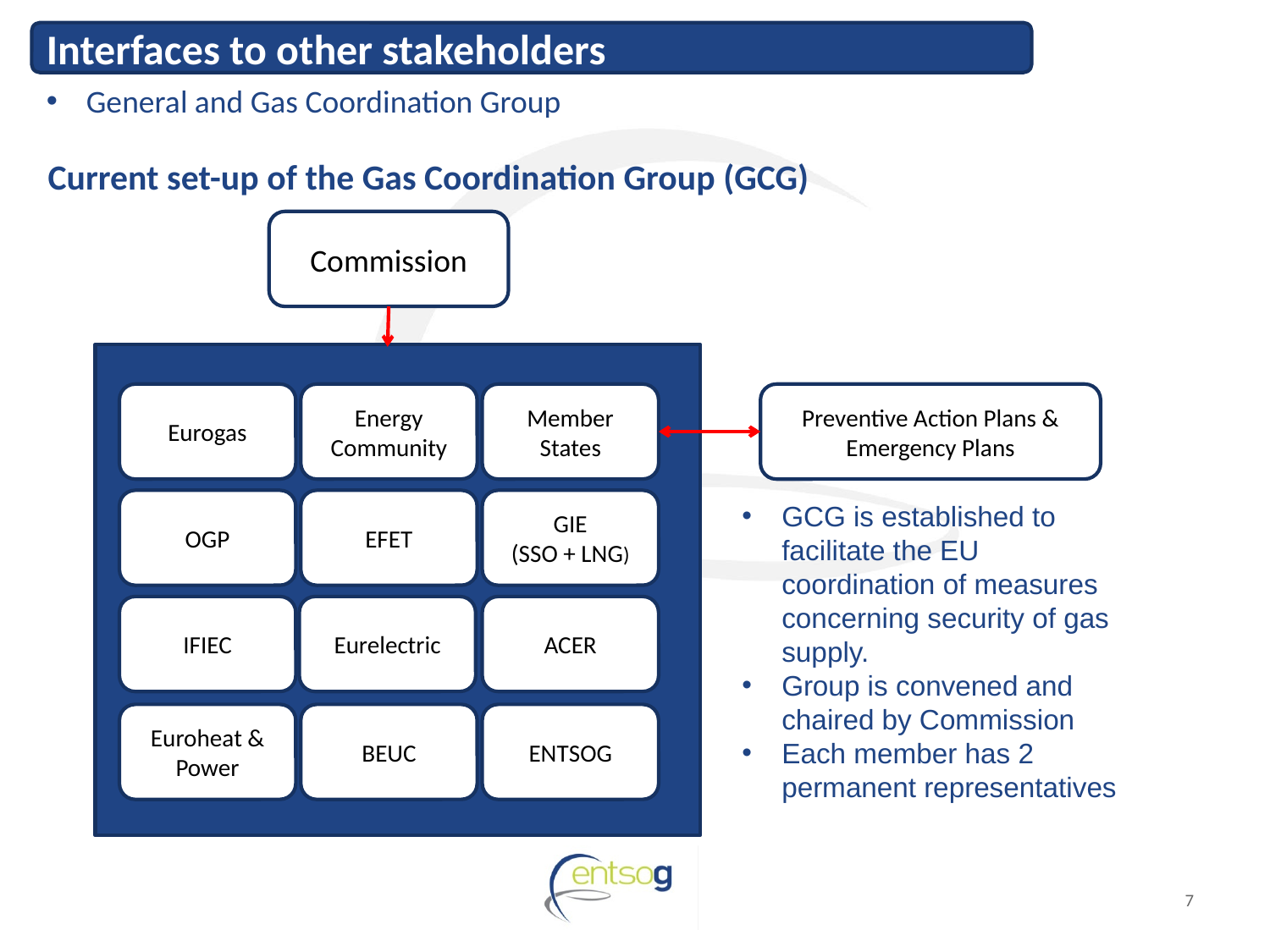

Interfaces to other stakeholders
General and Gas Coordination Group
# Current set-up of the Gas Coordination Group (GCG)
Commission

Eurogas
Energy Community
Member States
Preventive Action Plans &
Emergency Plans
OGP
EFET
GIE
(SSO + LNG)
IFIEC
Eurelectric
ACER
Euroheat & Power
BEUC
ENTSOG
GCG is established to facilitate the EU coordination of measures concerning security of gas supply.
Group is convened and chaired by Commission
Each member has 2 permanent representatives

7